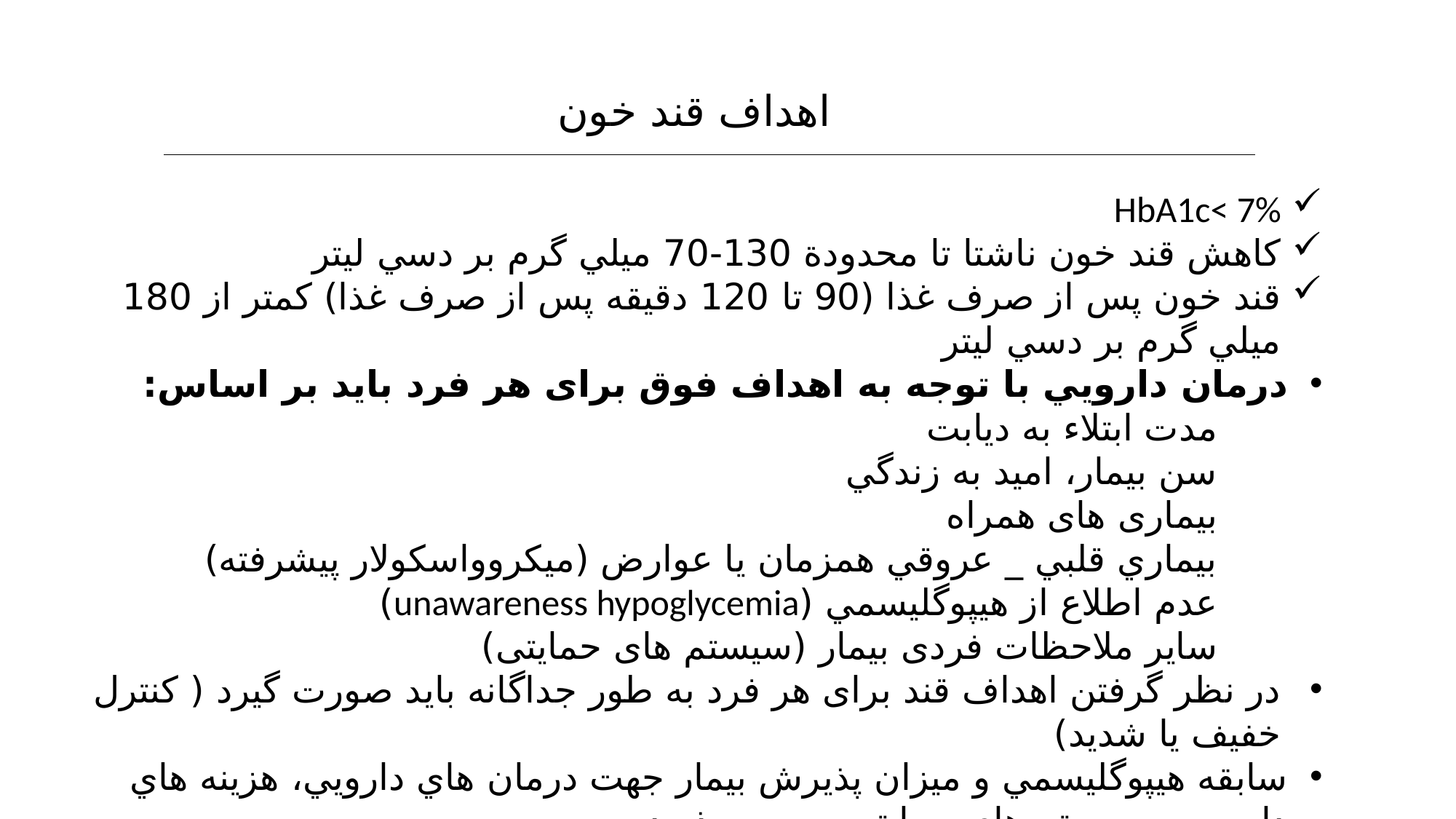

اهداف قند خون

HbA1c< 7%
كاهش قند خون ناشتا تا محدودة 130-70 ميلي گرم بر دسي ليتر
قند خون پس از صرف غذا (90 تا 120 دقيقه پس از صرف غذا) كمتر از 180 ميلي گرم بر دسي ليتر
درمان دارويي با توجه به اهداف فوق برای هر فرد باید بر اساس:
         مدت ابتلاء به ديابت
         سن بيمار، اميد به زندگي
         بیماری های همراه
         بيماري قلبي _ عروقي همزمان یا عوارض (میکروواسکولار پیشرفته)
         عدم اطلاع از هيپوگليسمي (unawareness hypoglycemia)
         سایر ملاحظات فردی بیمار (سیستم های حمایتی)
در نظر گرفتن اهداف قند برای هر فرد به طور جداگانه باید صورت گیرد ( کنترل خفیف یا شدید)
سابقه هيپوگليسمي و ميزان پذيرش بيمار جهت درمان هاي دارويي، هزينه هاي دارويي و سیستم های حمایتی صورت پذيرد.